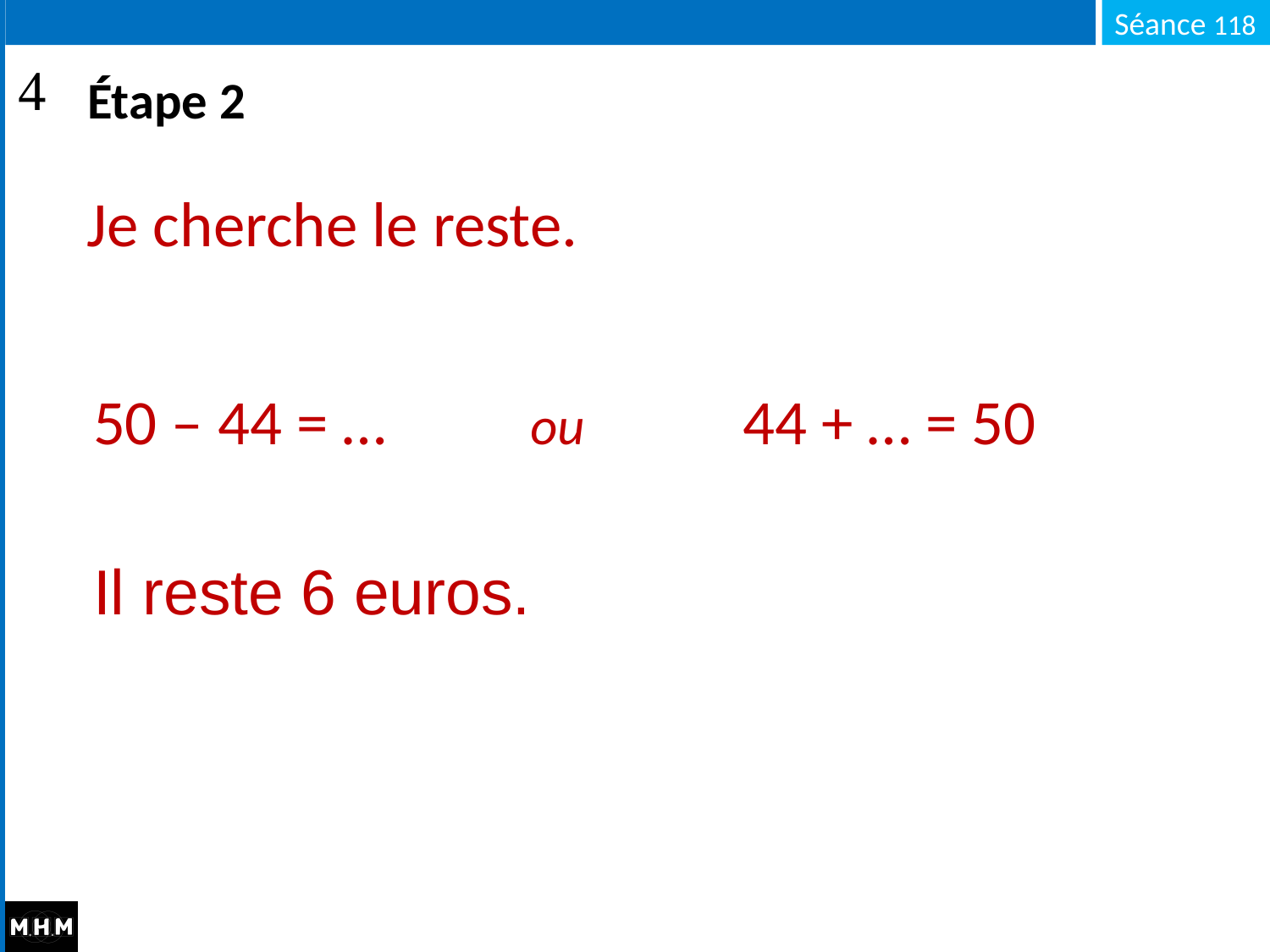

# Étape 2
Je cherche le reste.
50 – 44 = …          ou           44 + … = 50
Il reste 6 euros.